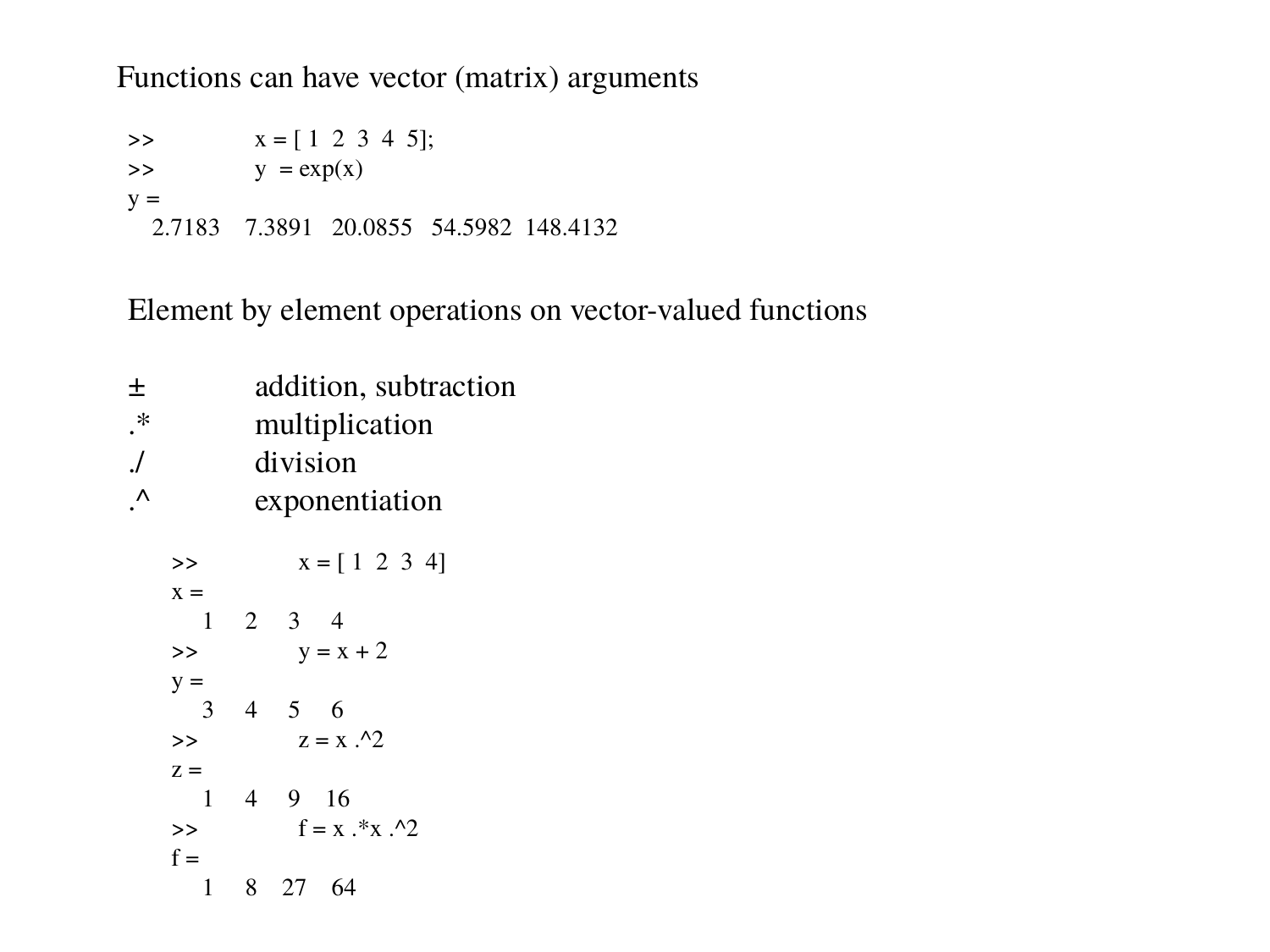

Functions can have vector (matrix) arguments
>>	x = [ 1  2  3  4  5];
>>	y  = exp(x)
y =
    2.7183    7.3891   20.0855   54.5982  148.4132
Element by element operations on vector-valued functions

±	addition, subtraction
.*	multiplication
./	division
.^	exponentiation
>>	x = [ 1  2  3  4]
x =
     1     2     3     4
>>	y = x + 2
y =
     3     4     5     6
>>	z = x .^2
z =
     1     4     9    16
>> 	f = x .*x .^2
f =
     1     8    27    64